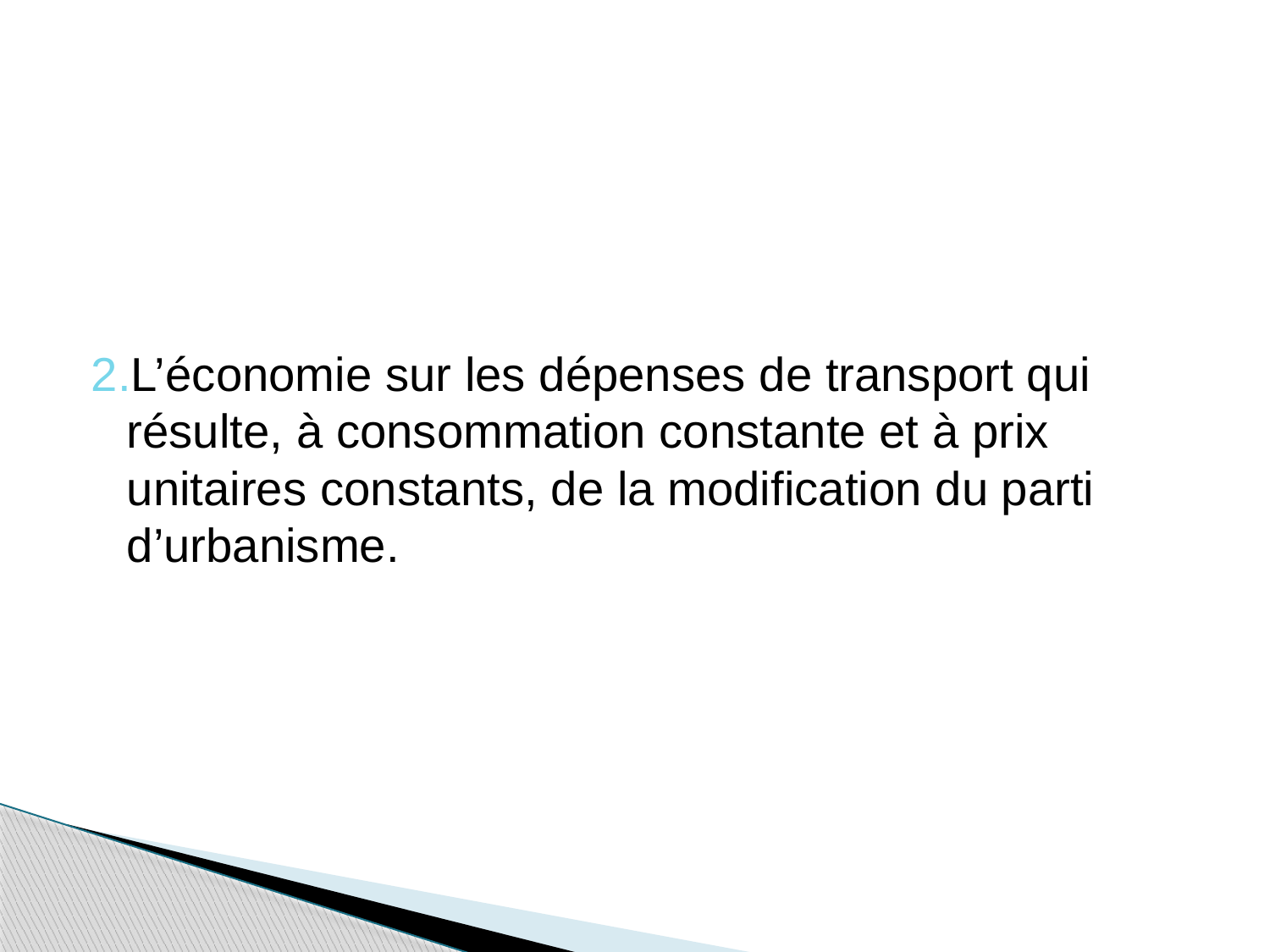

#
2.L’économie sur les dépenses de transport qui résulte, à consommation constante et à prix unitaires constants, de la modification du parti d’urbanisme.